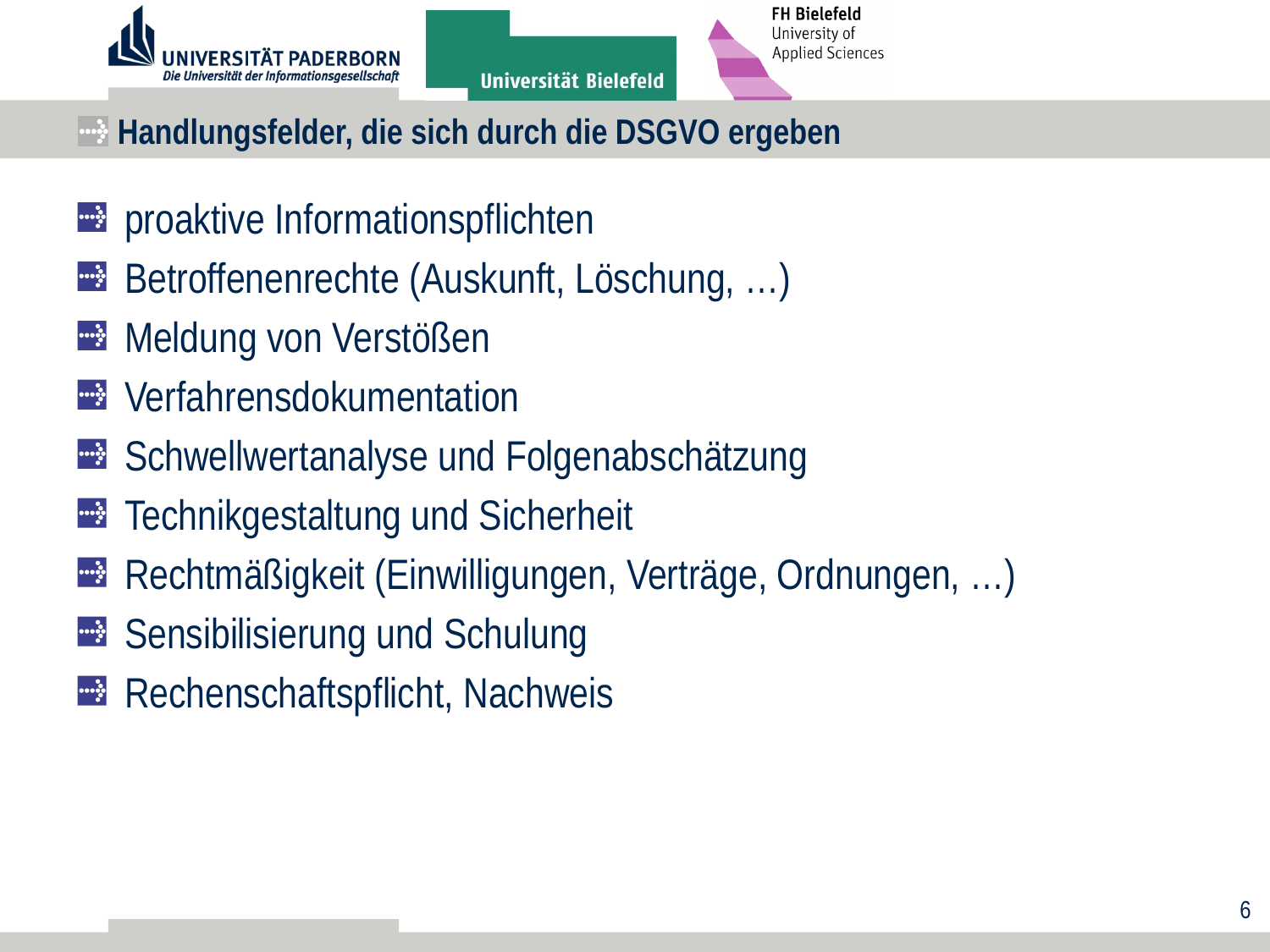

# Handlungsfelder, die sich durch die DSGVO ergeben
proaktive Informationspflichten
Betroffenenrechte (Auskunft, Löschung, …)
Meldung von Verstößen
Verfahrensdokumentation
Schwellwertanalyse und Folgenabschätzung
Technikgestaltung und Sicherheit
Rechtmäßigkeit (Einwilligungen, Verträge, Ordnungen, …)
Sensibilisierung und Schulung
Rechenschaftspflicht, Nachweis
6